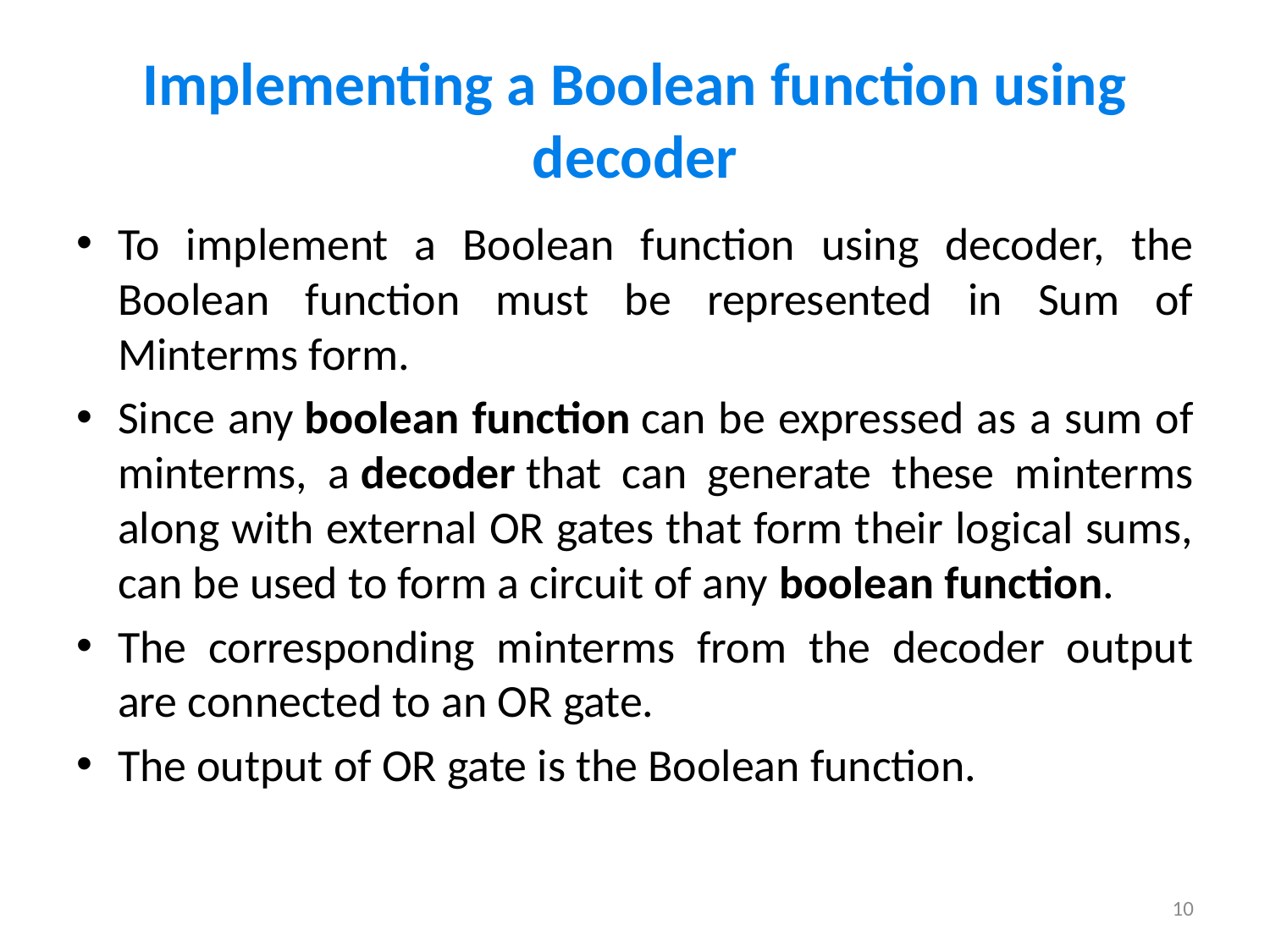

# Implementing a Boolean function using decoder
To implement a Boolean function using decoder, the Boolean function must be represented in Sum of Minterms form.
Since any boolean function can be expressed as a sum of minterms, a decoder that can generate these minterms along with external OR gates that form their logical sums, can be used to form a circuit of any boolean function.
The corresponding minterms from the decoder output are connected to an OR gate.
The output of OR gate is the Boolean function.
10